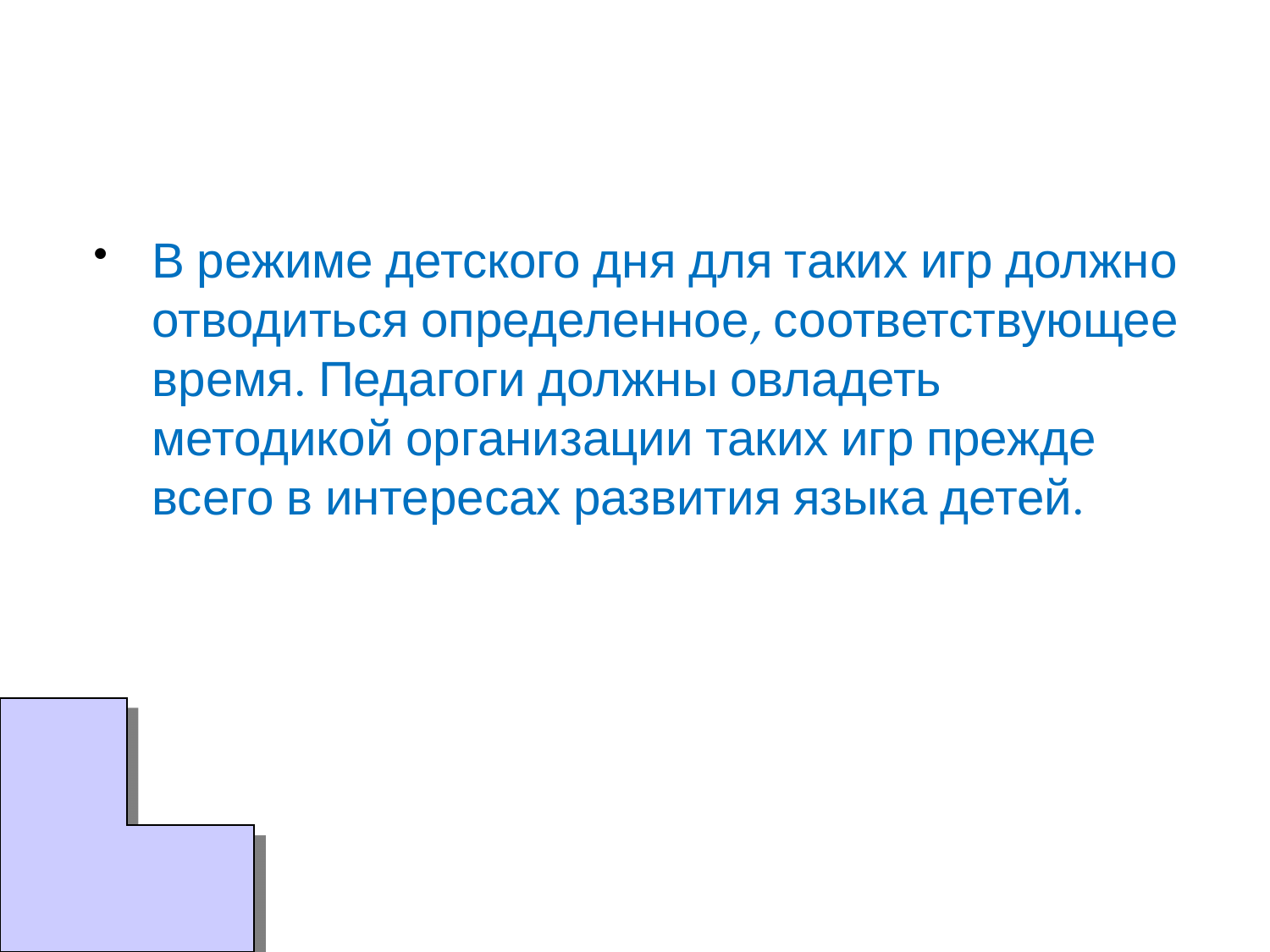

#
В режиме детского дня для таких игр должно отводиться определенное, соответствующее время. Педагоги должны овладеть методикой организации таких игр прежде всего в интересах развития языка детей.